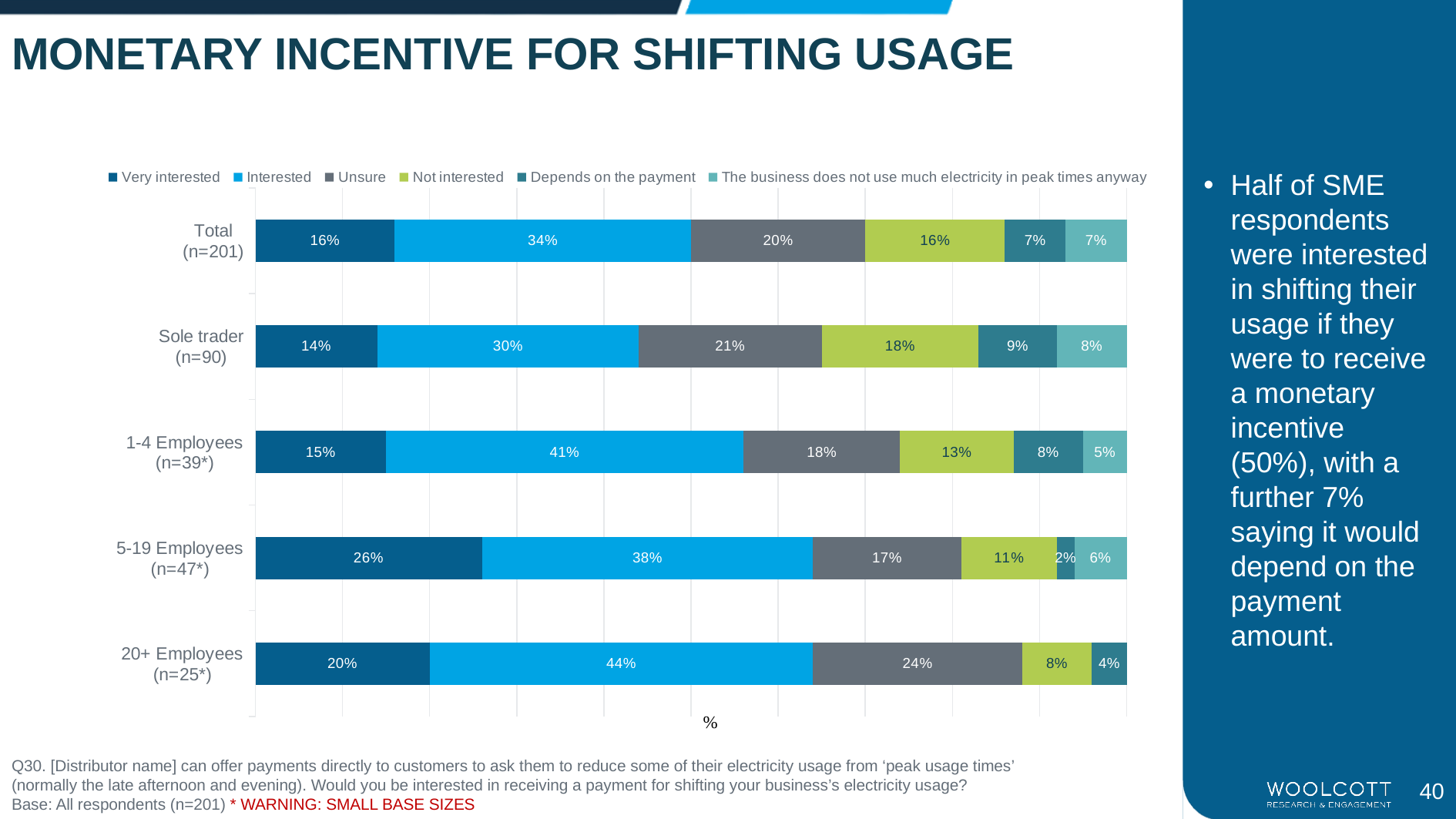

MONETARY INCENTIVE FOR SHIFTING USAGE
Half of SME respondents were interested in shifting their usage if they were to receive a monetary incentive (50%), with a further 7% saying it would depend on the payment amount.

### Chart

| Category | Very interested | Interested | Unsure | Not interested | Depends on the payment | The business does not use much electricity in peak times anyway |
|---|---|---|---|---|---|---|
| Total
(n=201) | 0.16 | 0.34 | 0.2 | 0.16 | 0.07 | 0.07 |
| Sole trader
(n=90) | 0.14 | 0.3 | 0.21 | 0.18 | 0.09 | 0.08 |
| 1-4 Employees
(n=39*) | 0.15 | 0.41 | 0.18 | 0.13 | 0.08 | 0.05 |
| 5-19 Employees
(n=47*) | 0.26 | 0.38 | 0.17 | 0.11 | 0.02 | 0.06 |
| 20+ Employees
(n=25*) | 0.2 | 0.44 | 0.24 | 0.08 | 0.04 | None |
Q30. [Distributor name] can offer payments directly to customers to ask them to reduce some of their electricity usage from ‘peak usage times’ (normally the late afternoon and evening). Would you be interested in receiving a payment for shifting your business’s electricity usage?
Base: All respondents (n=201) * WARNING: SMALL BASE SIZES